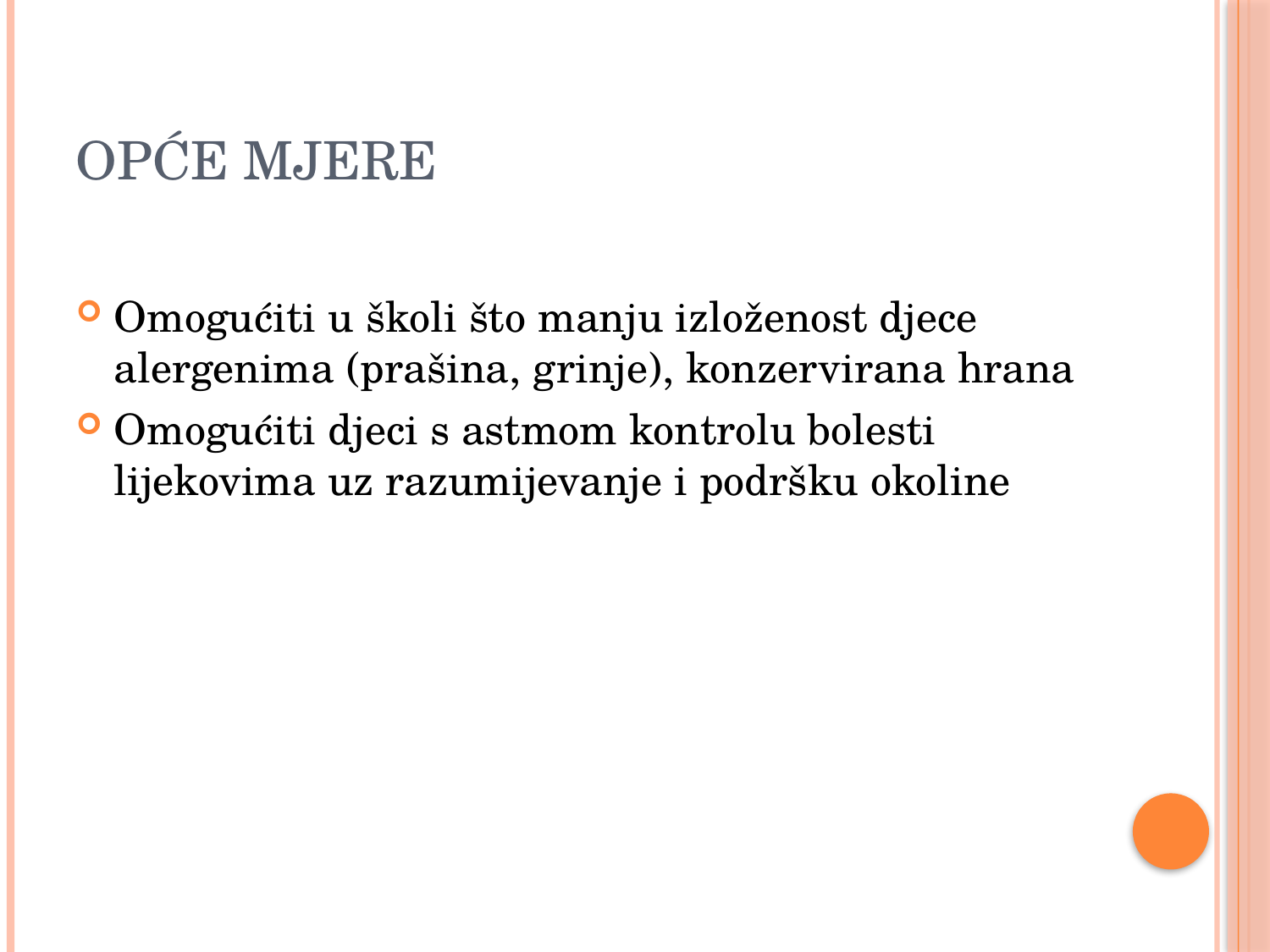

# Opće mjere

Omogućiti u školi što manju izloženost djece alergenima (prašina, grinje), konzervirana hrana
Omogućiti djeci s astmom kontrolu bolesti lijekovima uz razumijevanje i podršku okoline